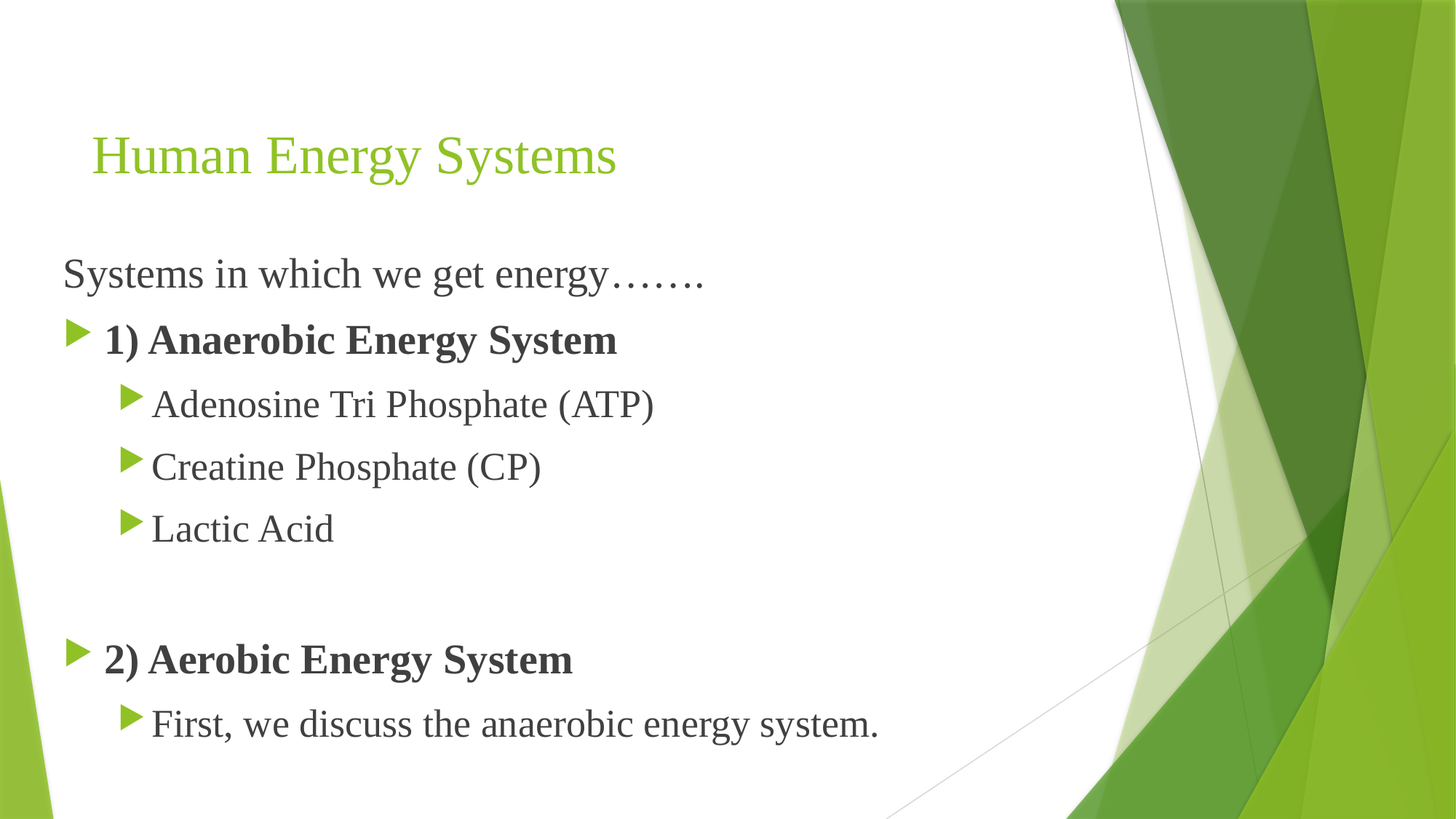

# Human Energy Systems
Systems in which we get energy…….
1) Anaerobic Energy System
Adenosine Tri Phosphate (ATP)
Creatine Phosphate (CP)
Lactic Acid

2) Aerobic Energy System
First, we discuss the anaerobic energy system.